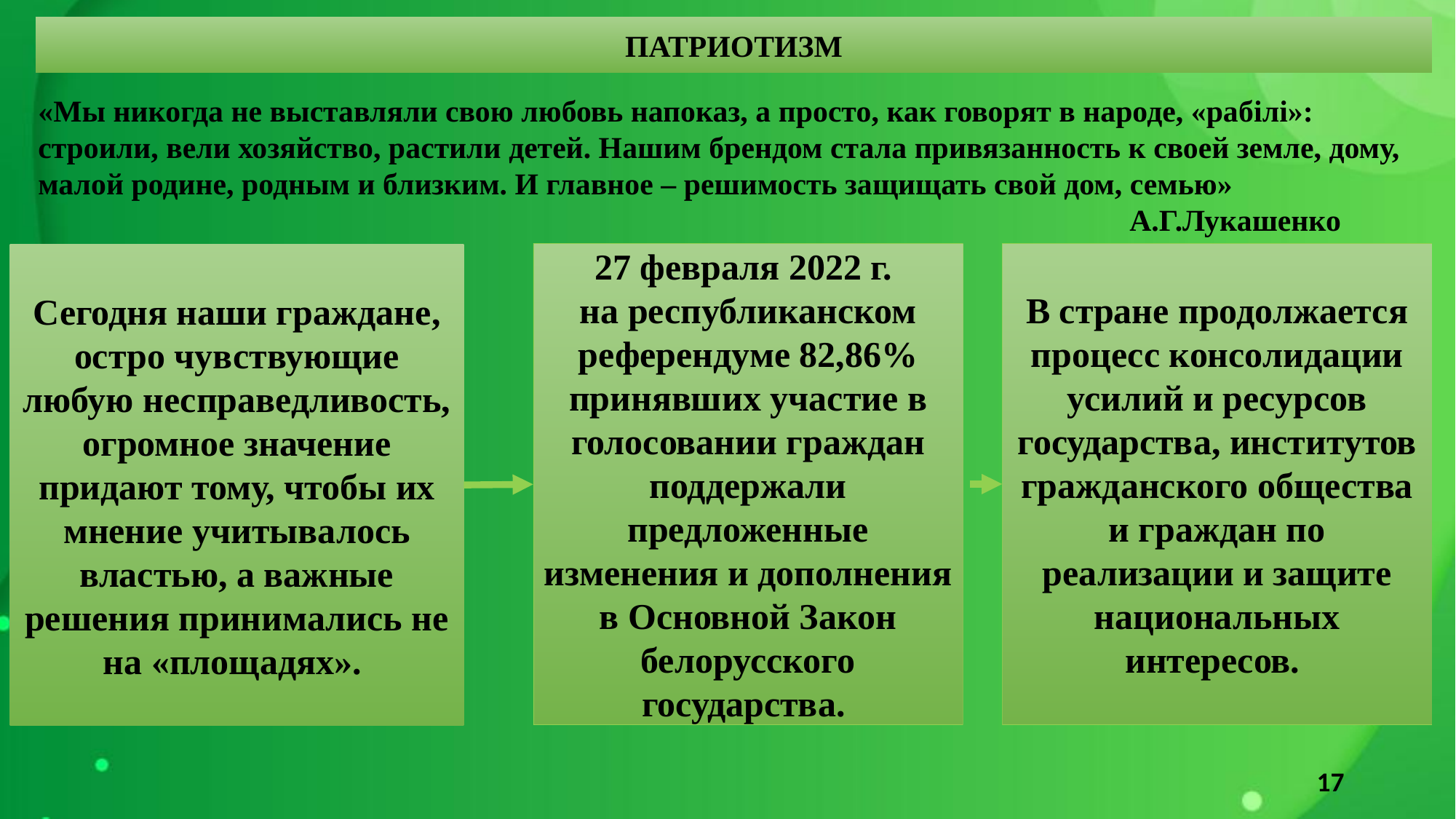

ПАТРИОТИЗМ
«Мы никогда не выставляли свою любовь напоказ, а просто, как говорят в народе, «рабiлi»: строили, вели хозяйство, растили детей. Нашим брендом стала привязанность к своей земле, дому, малой родине, родным и близким. И главное – решимость защищать свой дом, семью»
										А.Г.Лукашенко
27 февраля 2022 г.
на республиканском референдуме 82,86% принявших участие в голосовании граждан поддержали предложенные изменения и дополнения в Основной Закон белорусского государства.
В стране продолжается процесс консолидации усилий и ресурсов государства, институтов гражданского общества и граждан по реализации и защите национальных интересов.
Сегодня наши граждане, остро чувствующие любую несправедливость, огромное значение придают тому, чтобы их мнение учитывалось властью, а важные решения принимались не на «площадях».
17